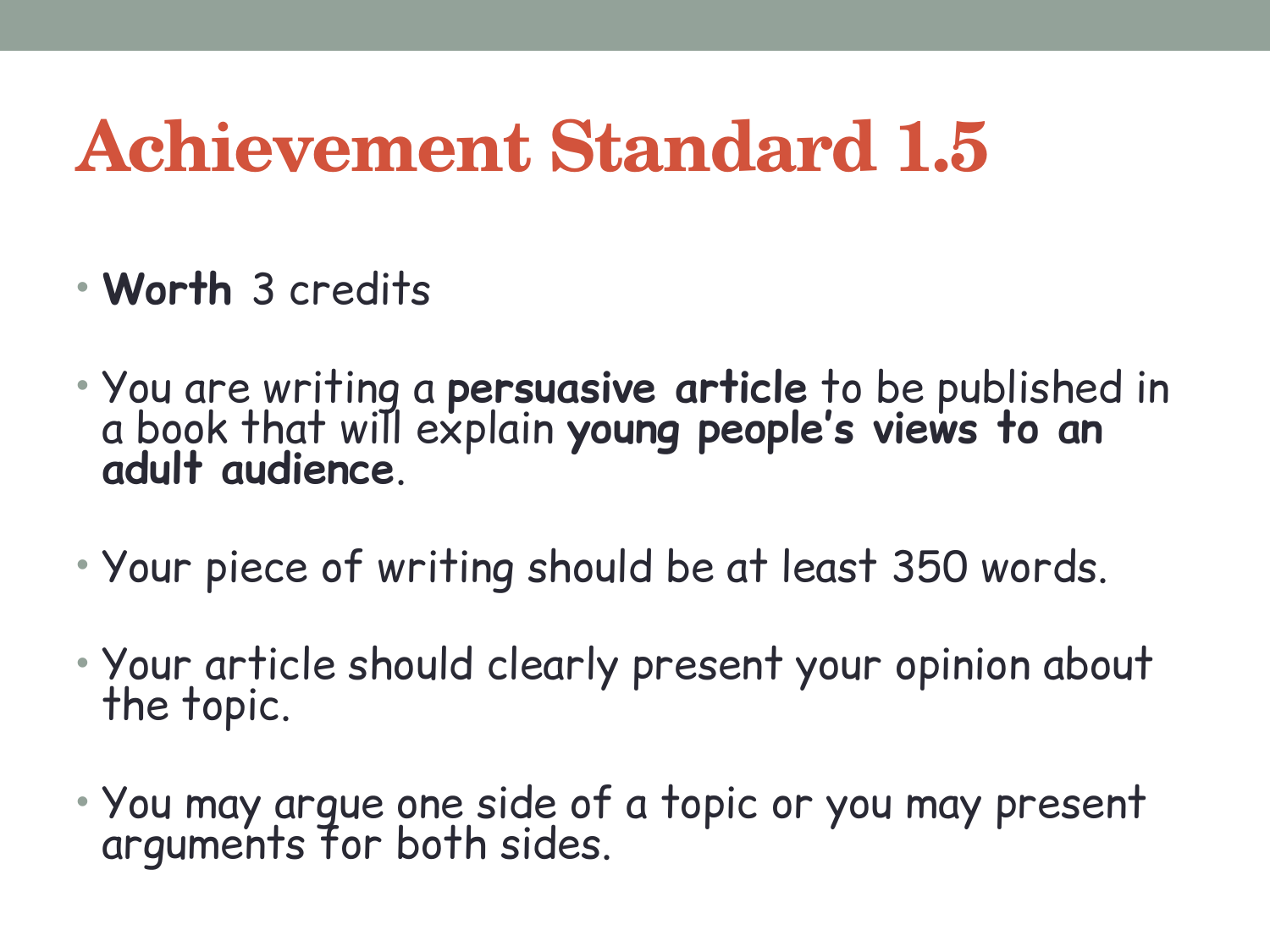

# Achievement Standard 1.5

Worth 3 credits

You are writing a persuasive article to be published in a book that will explain young people’s views to an adult audience.

Your piece of writing should be at least 350 words.

Your article should clearly present your opinion about the topic.

You may argue one side of a topic or you may present arguments for both sides.